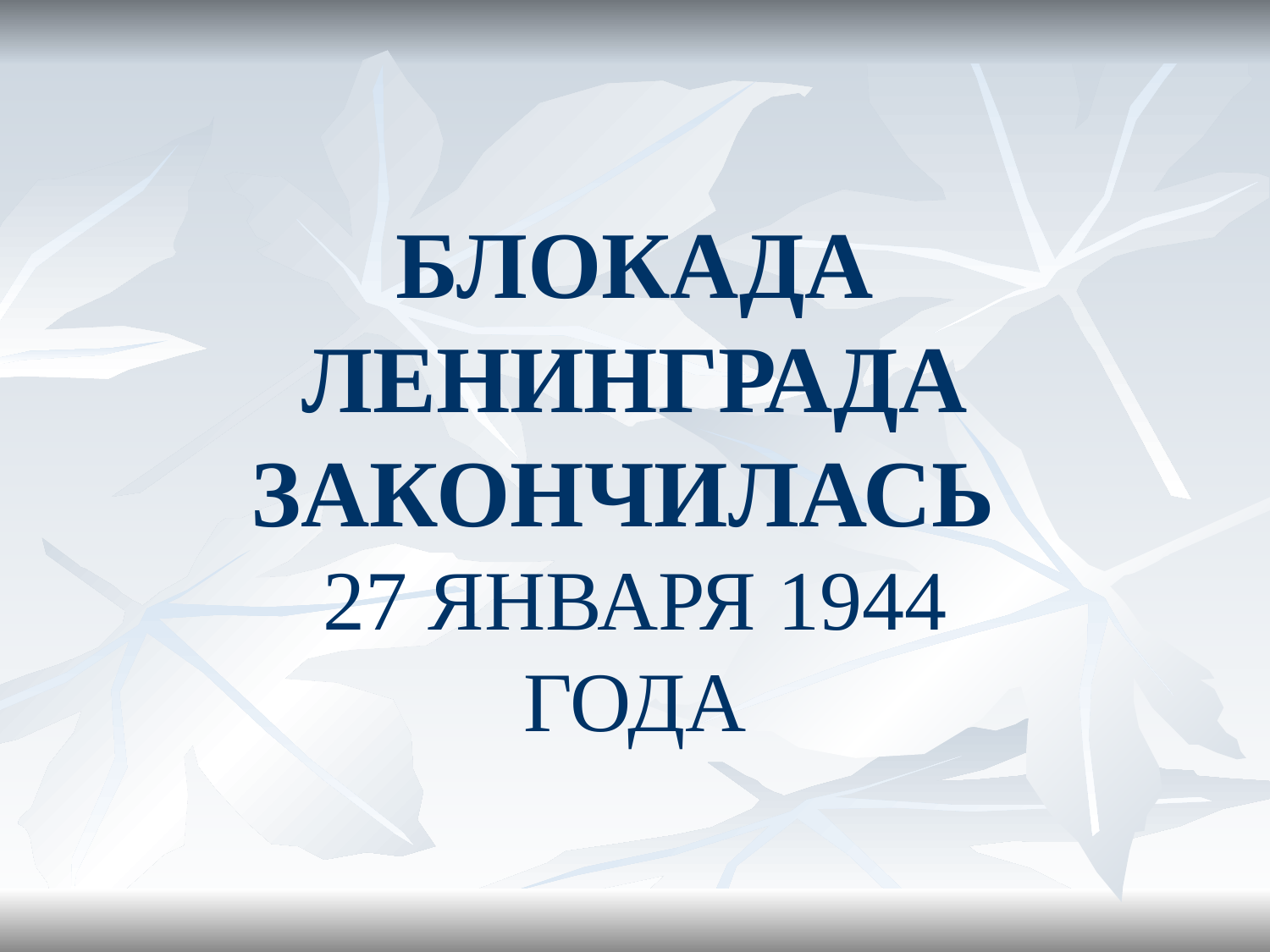

# БЛОКАДА ЛЕНИНГРАДА ЗАКОНЧИЛАСЬ
27 ЯНВАРЯ 1944 ГОДА